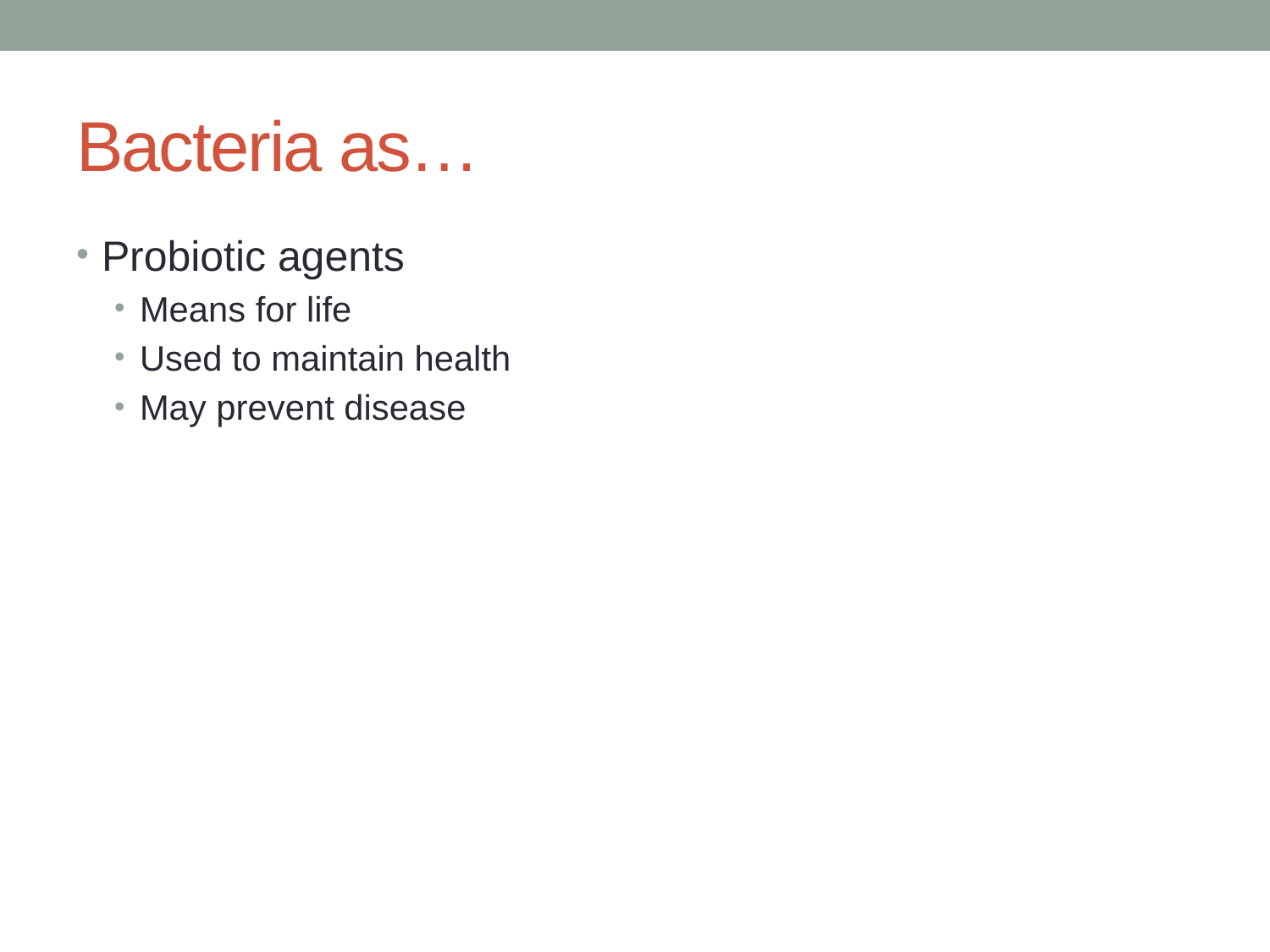

# Bacteria as…
Probiotic agents
Means for life
Used to maintain health
May prevent disease